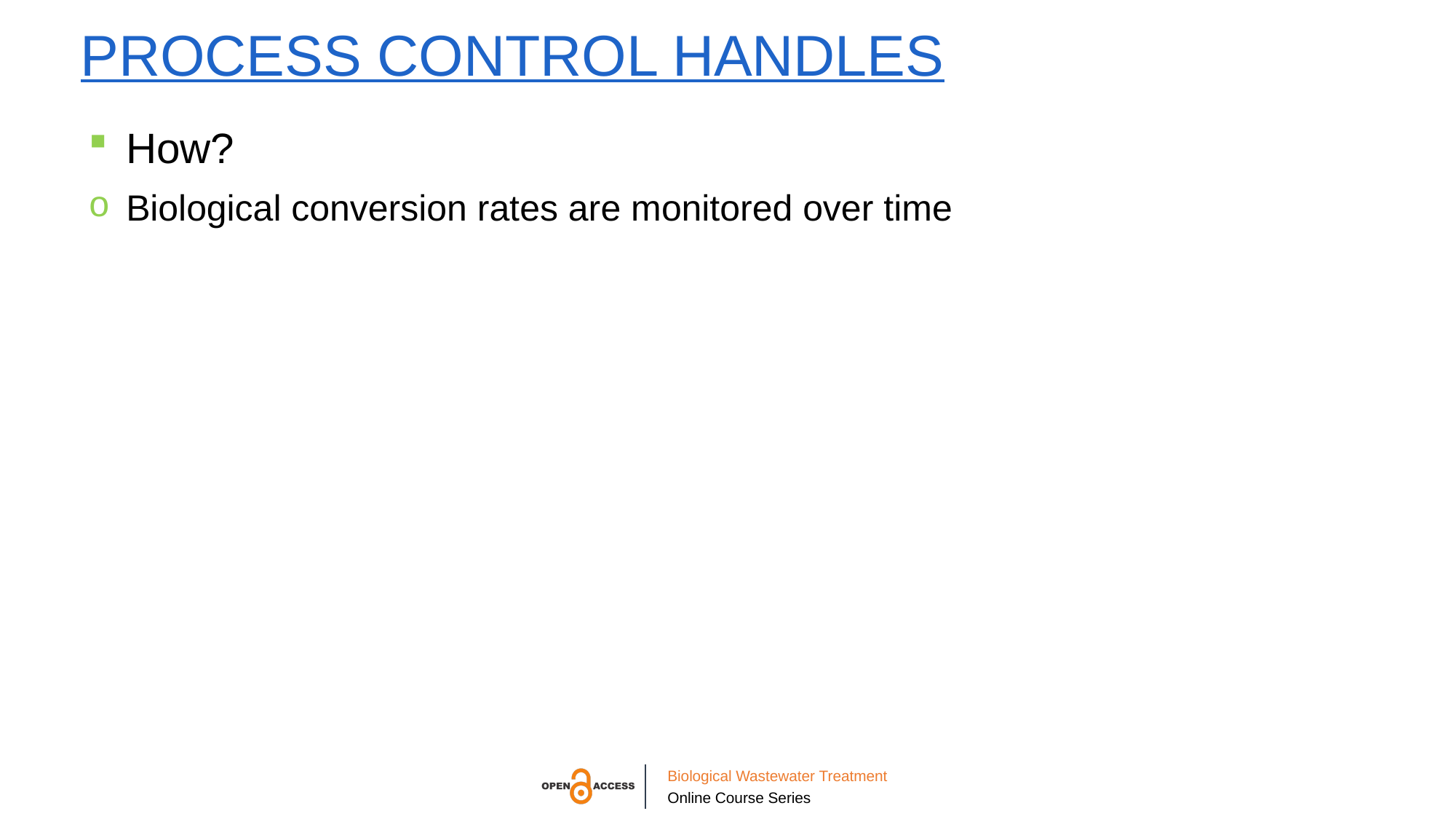

# Process control Handles
How?
Biological conversion rates are monitored over time